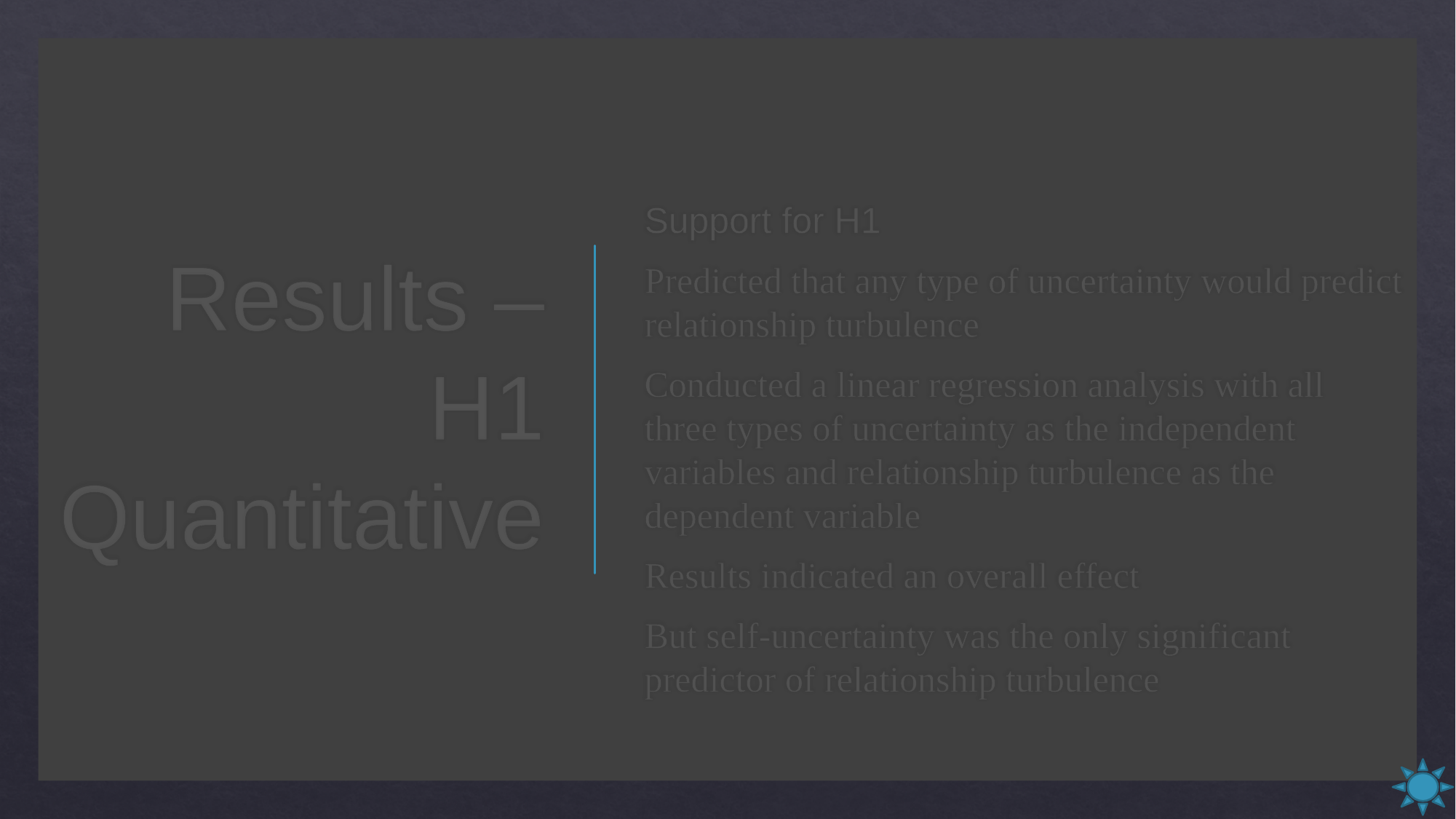

# Results – H1 Quantitative
Support for H1
Predicted that any type of uncertainty would predict relationship turbulence
Conducted a linear regression analysis with all three types of uncertainty as the independent variables and relationship turbulence as the dependent variable
Results indicated an overall effect
But self-uncertainty was the only significant predictor of relationship turbulence